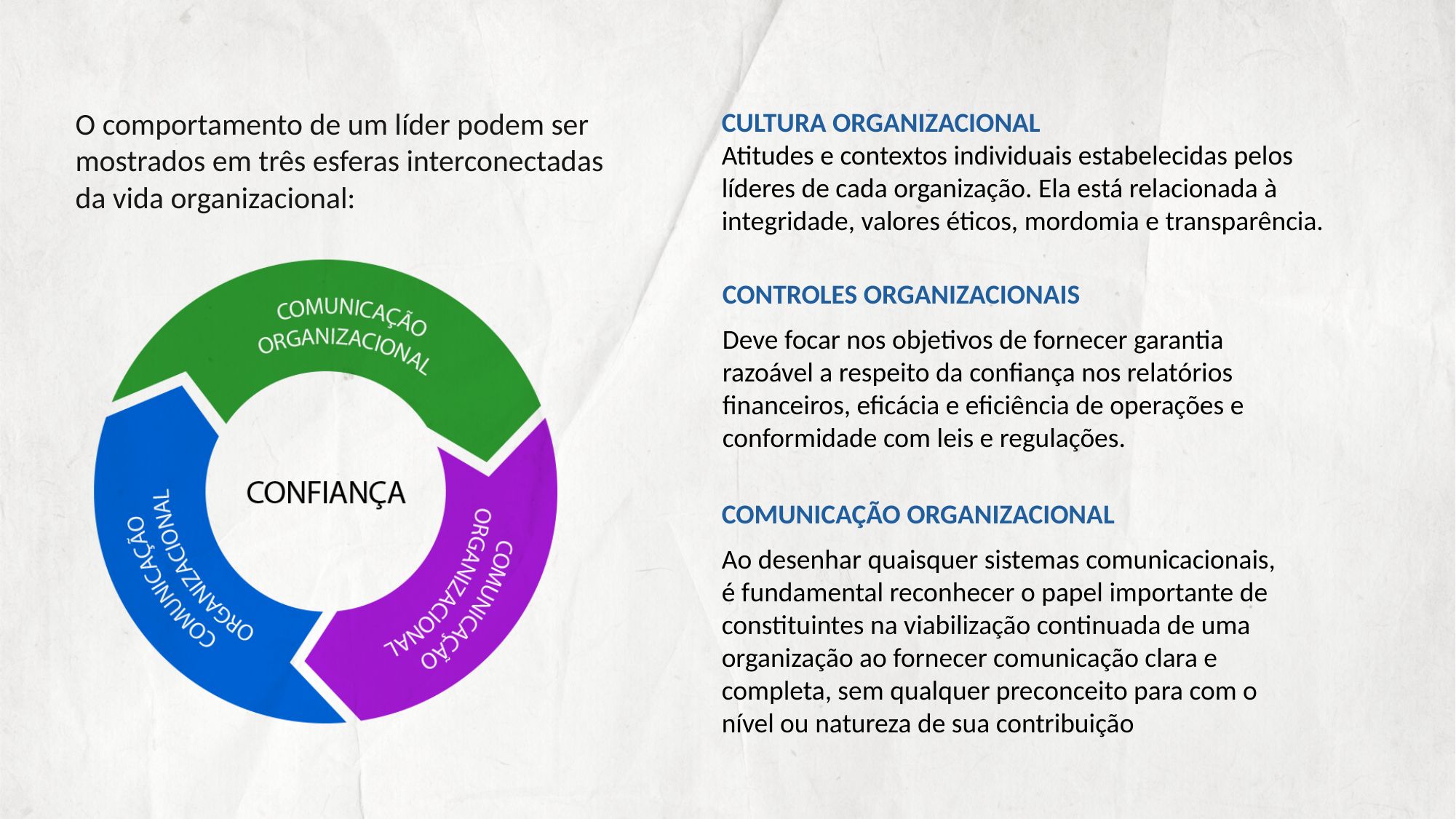

O comportamento de um líder podem ser mostrados em três esferas interconectadas da vida organizacional:
CULTURA ORGANIZACIONAL
Atitudes e contextos individuais estabelecidas pelos líderes de cada organização. Ela está relacionada à integridade, valores éticos, mordomia e transparência.

CONTROLES ORGANIZACIONAIS
Deve focar nos objetivos de fornecer garantia razoável a respeito da confiança nos relatórios financeiros, eficácia e eficiência de operações e conformidade com leis e regulações.
COMUNICAÇÃO ORGANIZACIONAL
Ao desenhar quaisquer sistemas comunicacionais, é fundamental reconhecer o papel importante de constituintes na viabilização continuada de uma organização ao fornecer comunicação clara e completa, sem qualquer preconceito para com o nível ou natureza de sua contribuição